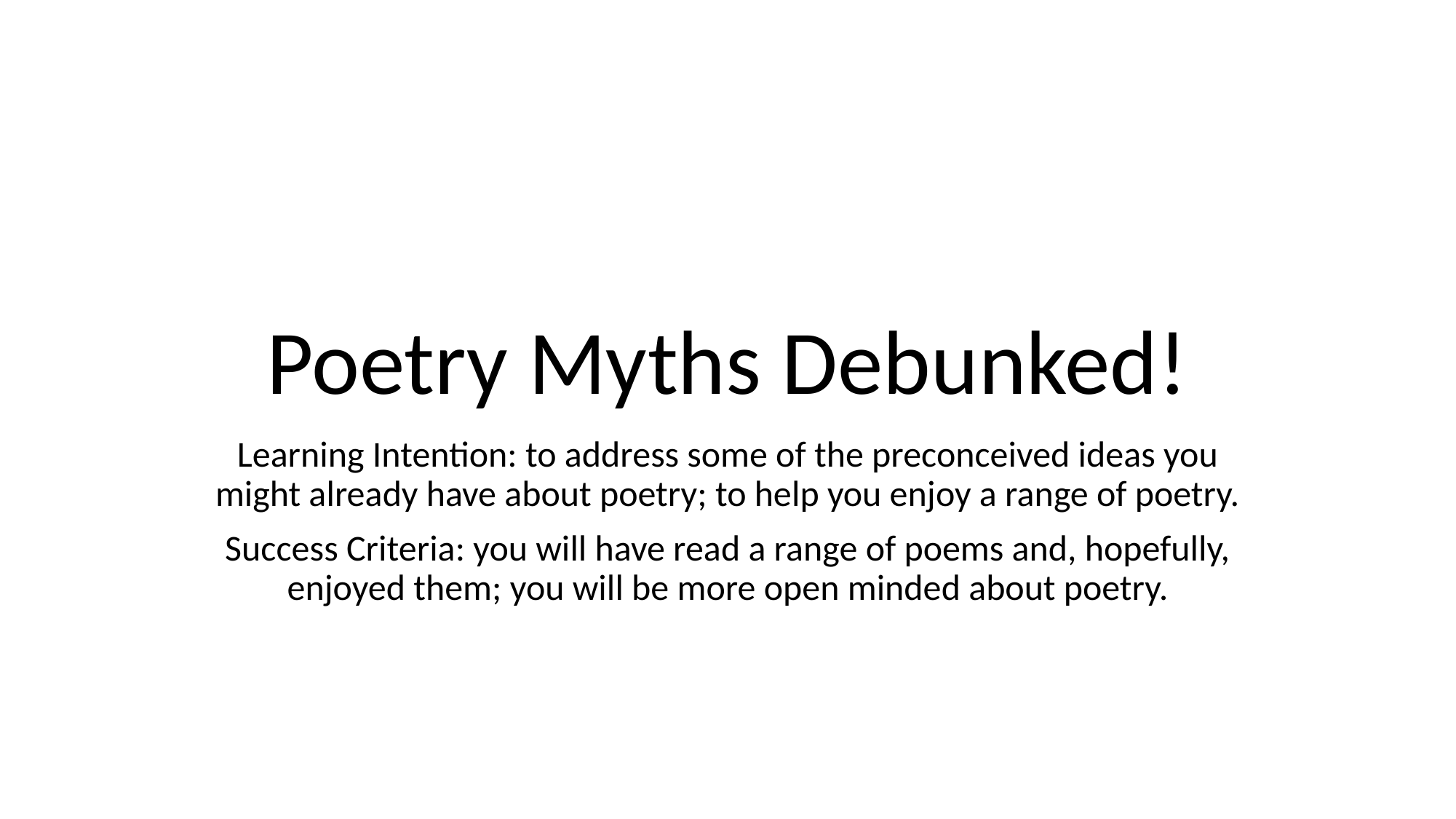

# Poetry Myths Debunked!
Learning Intention: to address some of the preconceived ideas you might already have about poetry; to help you enjoy a range of poetry.
Success Criteria: you will have read a range of poems and, hopefully, enjoyed them; you will be more open minded about poetry.